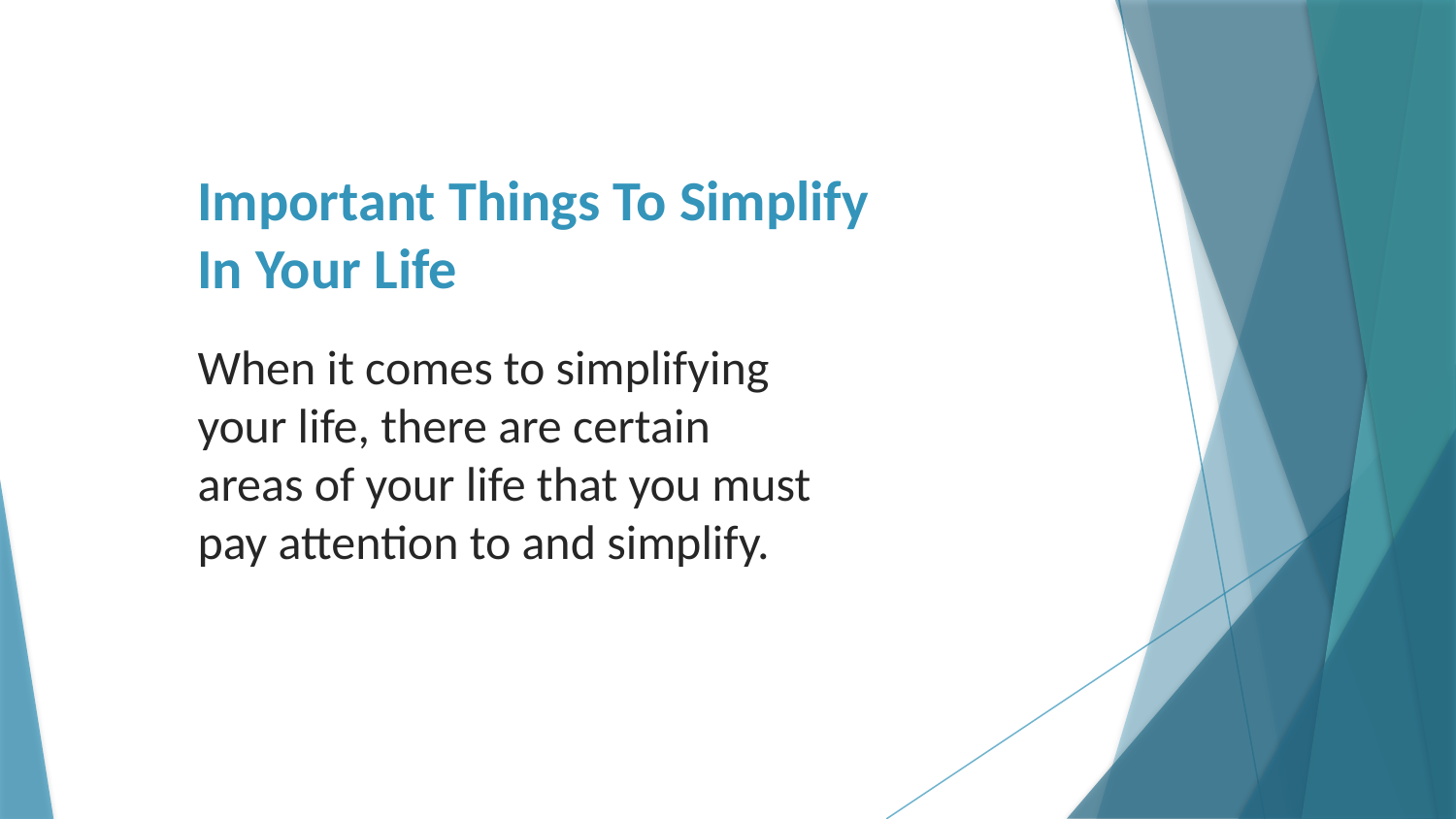

# Important Things To Simplify In Your Life
When it comes to simplifying your life, there are certain areas of your life that you must pay attention to and simplify.